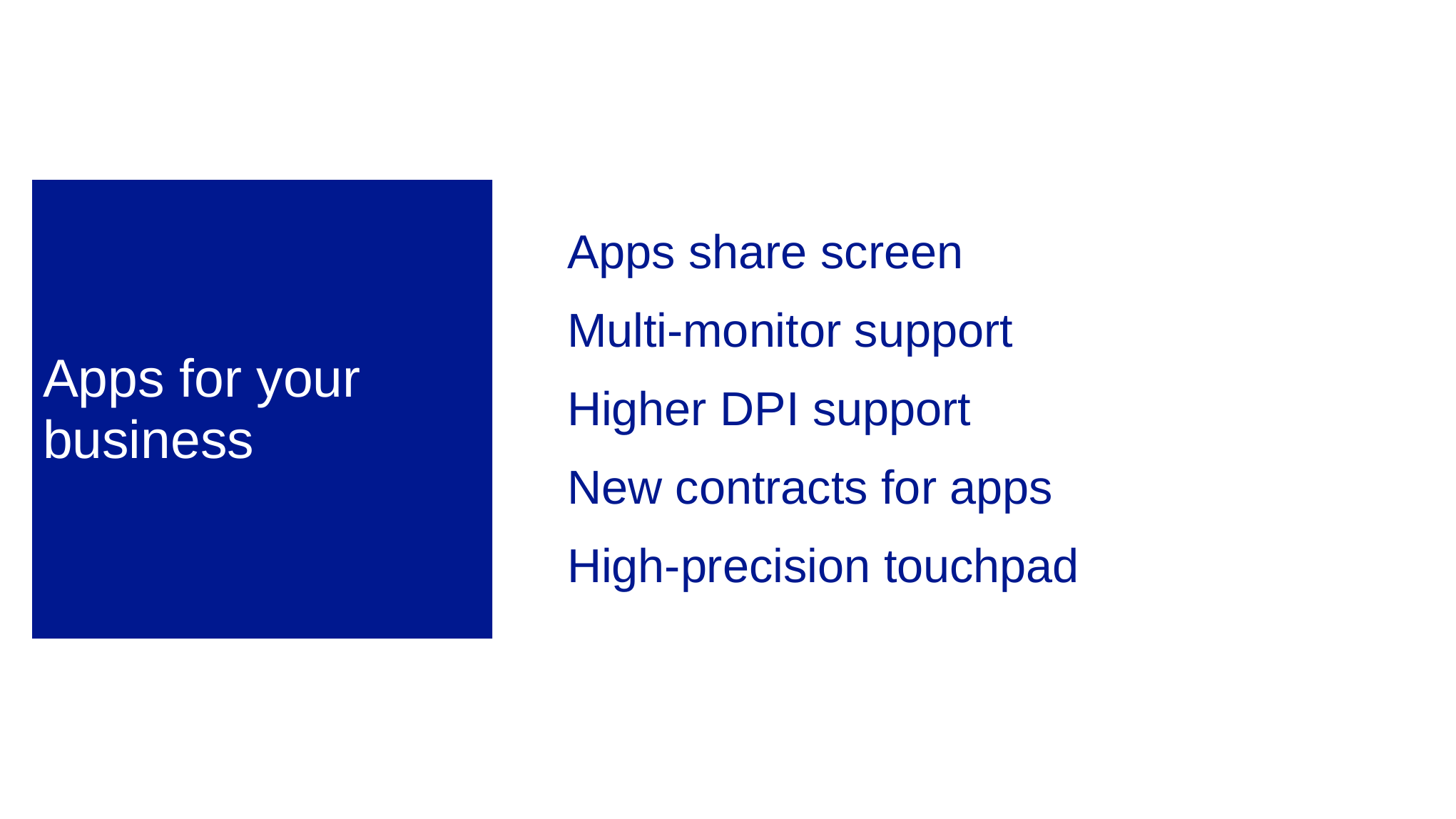

# Apps for your business
Apps share screen
Multi-monitor support
Higher DPI support
New contracts for apps
High-precision touchpad